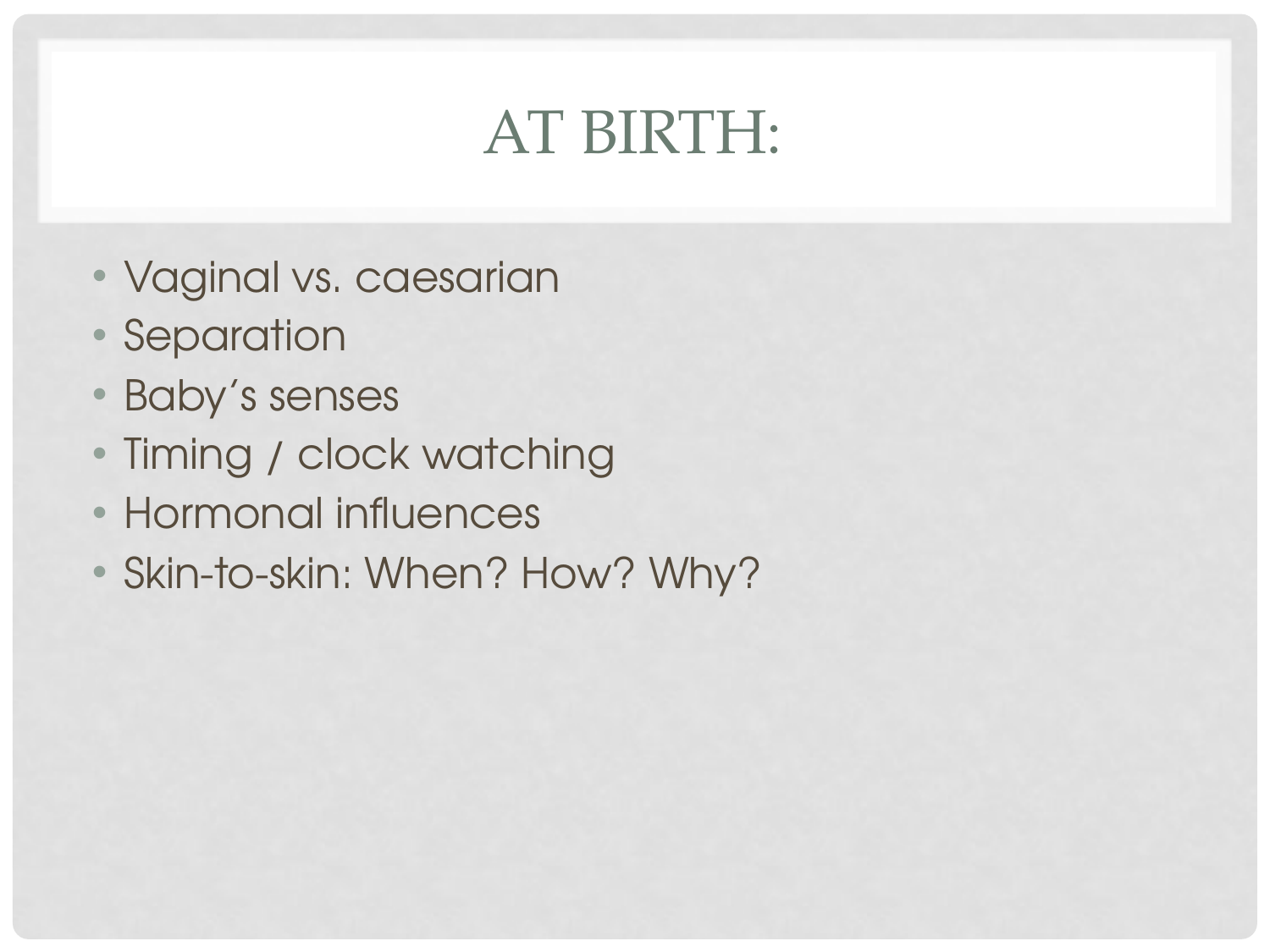

# At birth:
Vaginal vs. caesarian
Separation
Baby’s senses
Timing / clock watching
Hormonal influences
Skin-to-skin: When? How? Why?